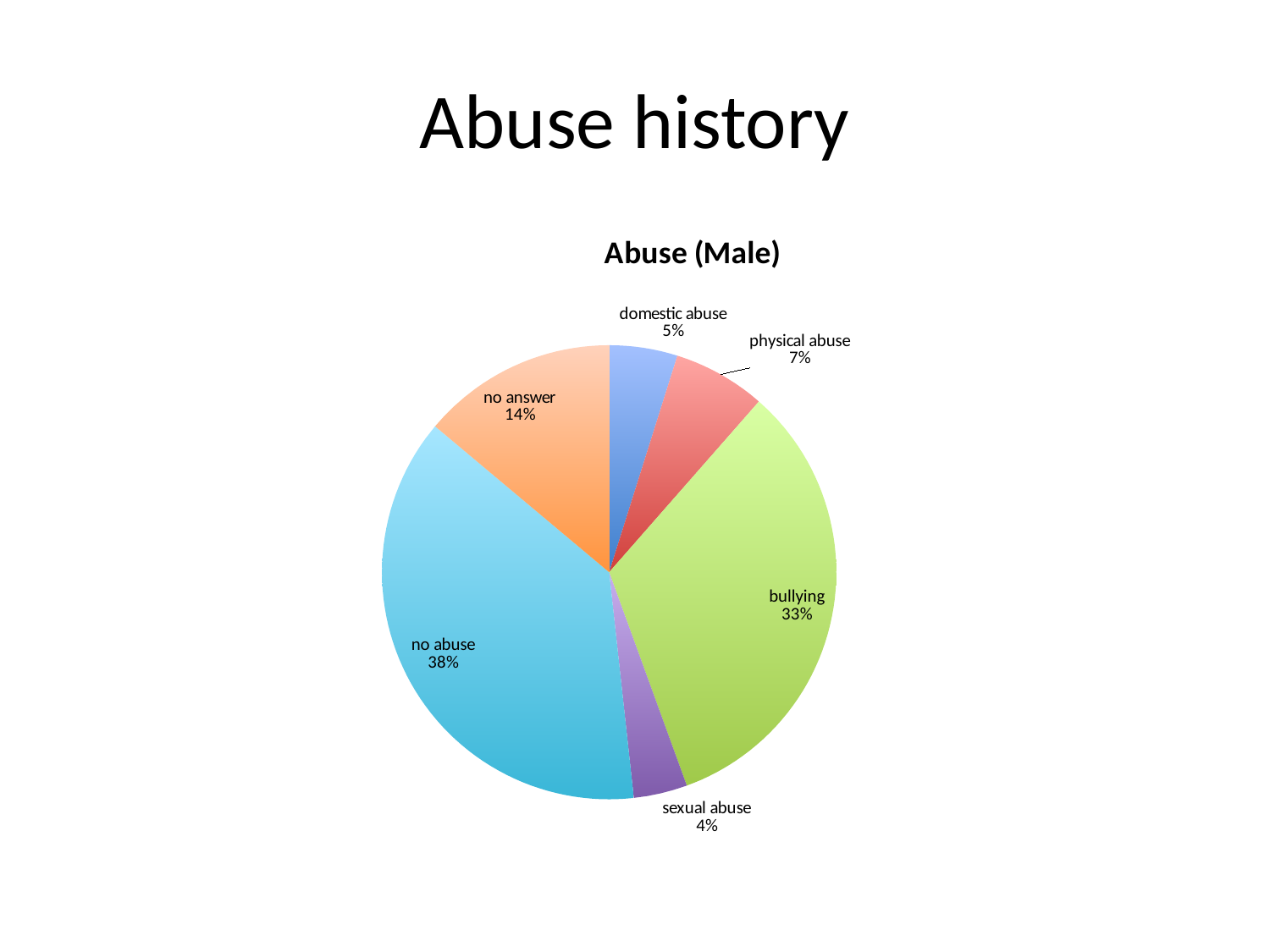

# Abuse history

### Chart:

| Category | Abuse (Male) |
|---|---|
| domestic abuse | 14.0 |
| physical abuse | 19.0 |
| bullying | 95.0 |
| sexual abuse | 11.0 |
| no abuse | 109.0 |
| no answer | 40.0 |